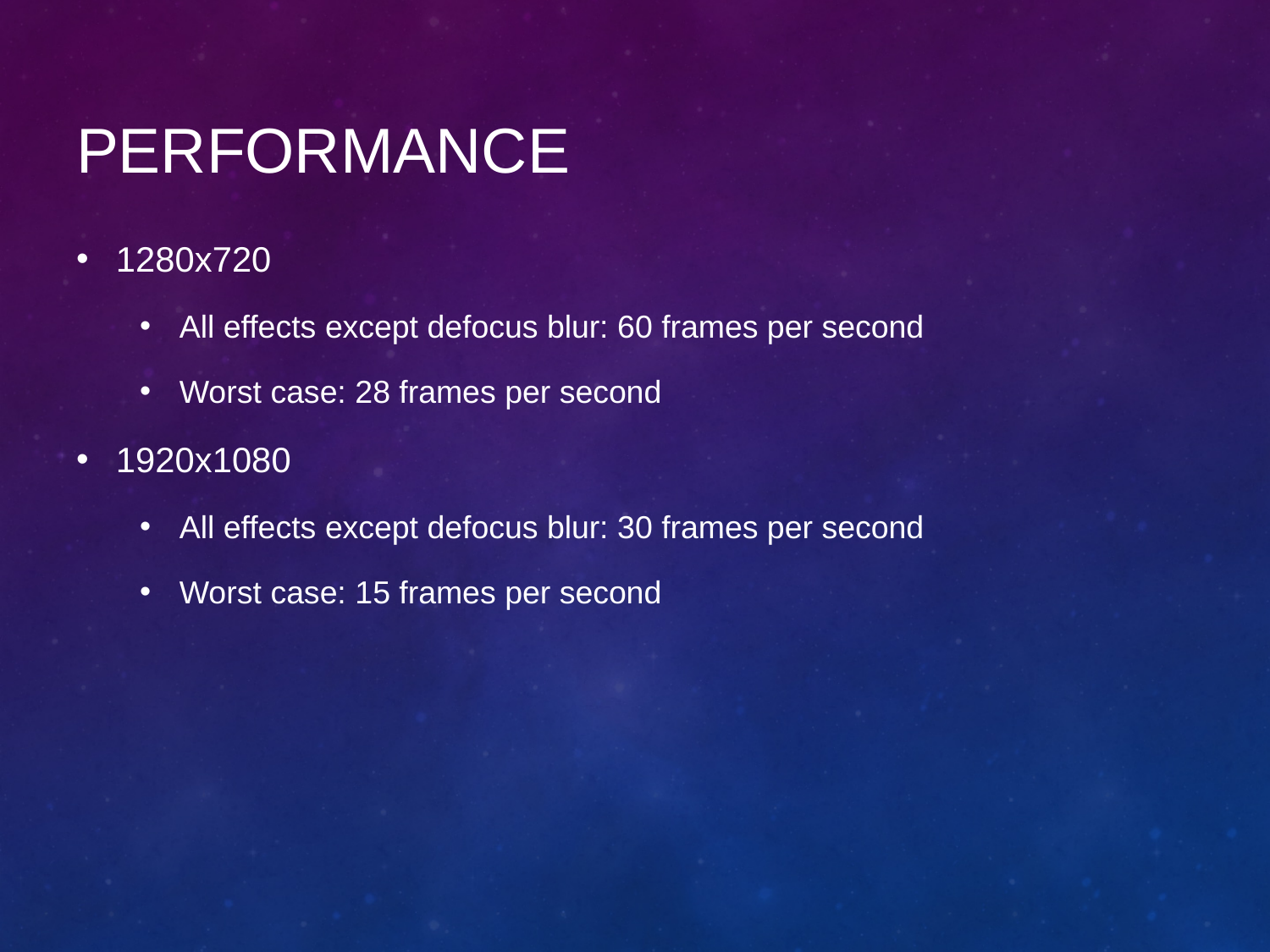

# Performance
1280x720
All effects except defocus blur: 60 frames per second
Worst case: 28 frames per second
1920x1080
All effects except defocus blur: 30 frames per second
Worst case: 15 frames per second